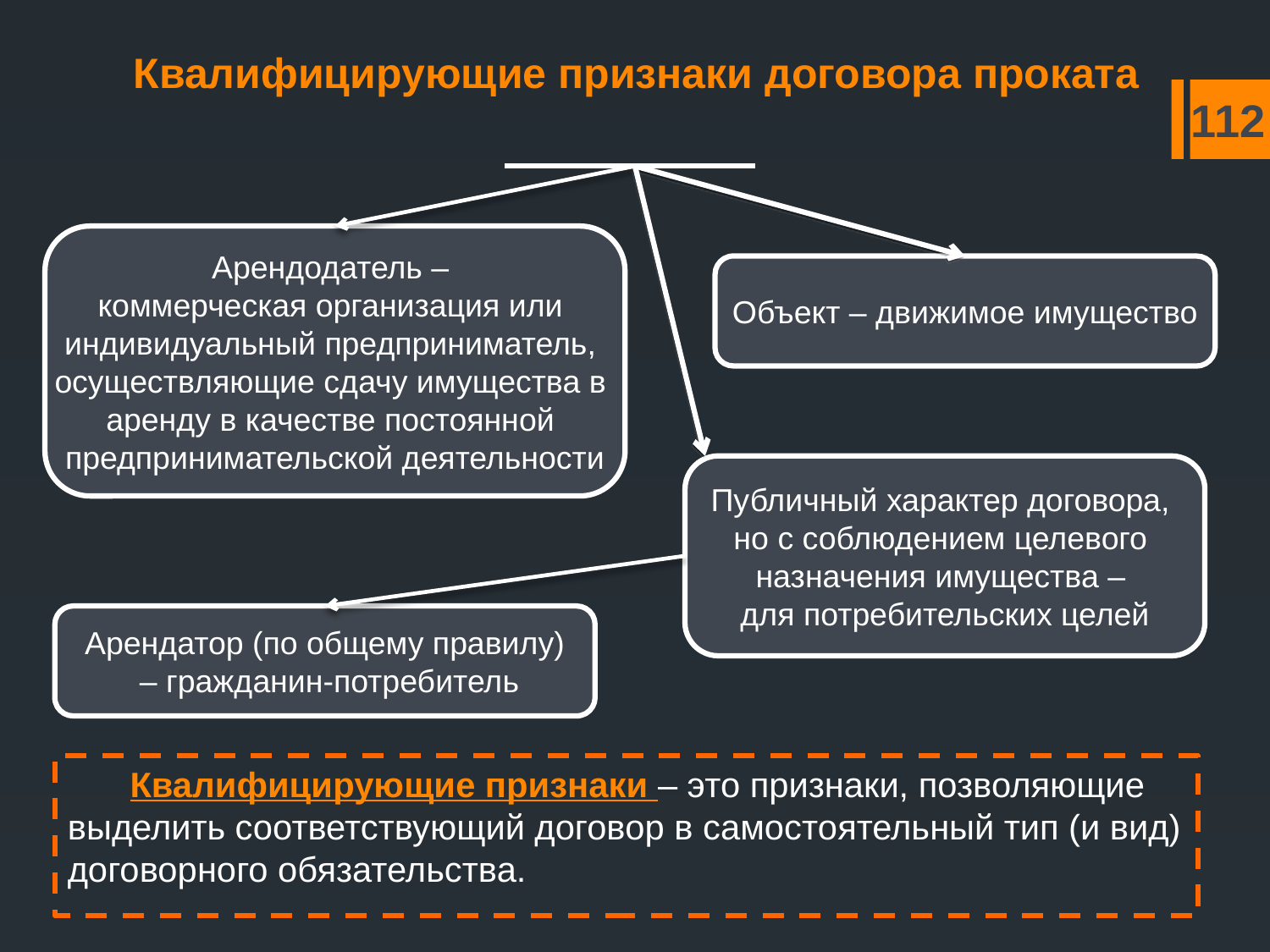

Квалифицирующие признаки договора проката
112

Арендодатель –
коммерческая организация или
индивидуальный предприниматель,
осуществляющие сдачу имущества в
аренду в качестве постоянной
предпринимательской деятельности

Объект – движимое имущество
Публичный характер договора,
но с соблюдением целевого
назначения имущества –
для потребительских целей
Арендатор (по общему правилу)
 – гражданин-потребитель
Квалифицирующие признаки – это признаки, позволяющие выделить соответствующий договор в самостоятельный тип (и вид) договорного обязательства.